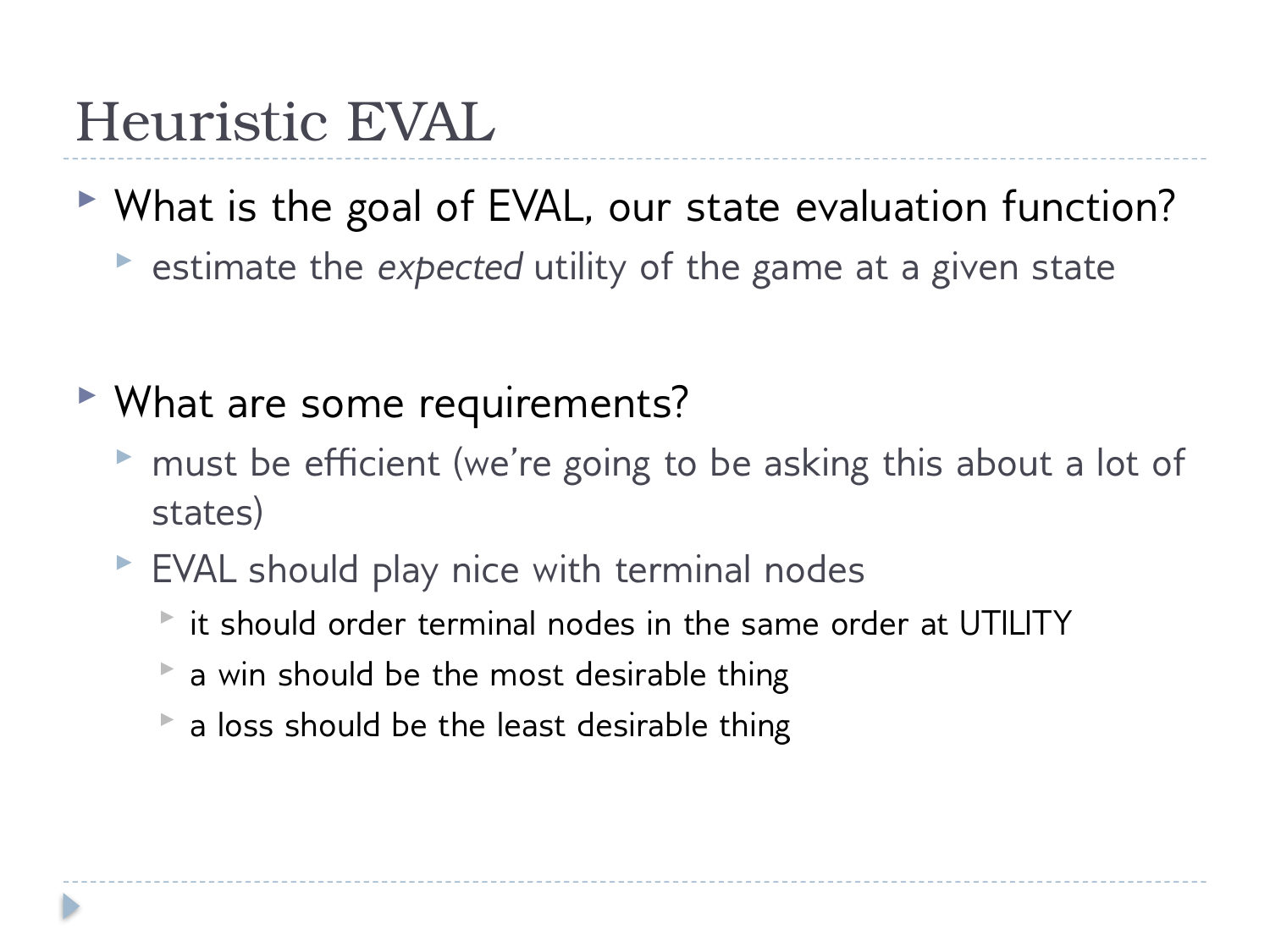

# Heuristic EVAL
What is the goal of EVAL, our state evaluation function?
estimate the expected utility of the game at a given state

What are some requirements?
must be efficient (we’re going to be asking this about a lot of states)
EVAL should play nice with terminal nodes
it should order terminal nodes in the same order at UTILITY
a win should be the most desirable thing
a loss should be the least desirable thing